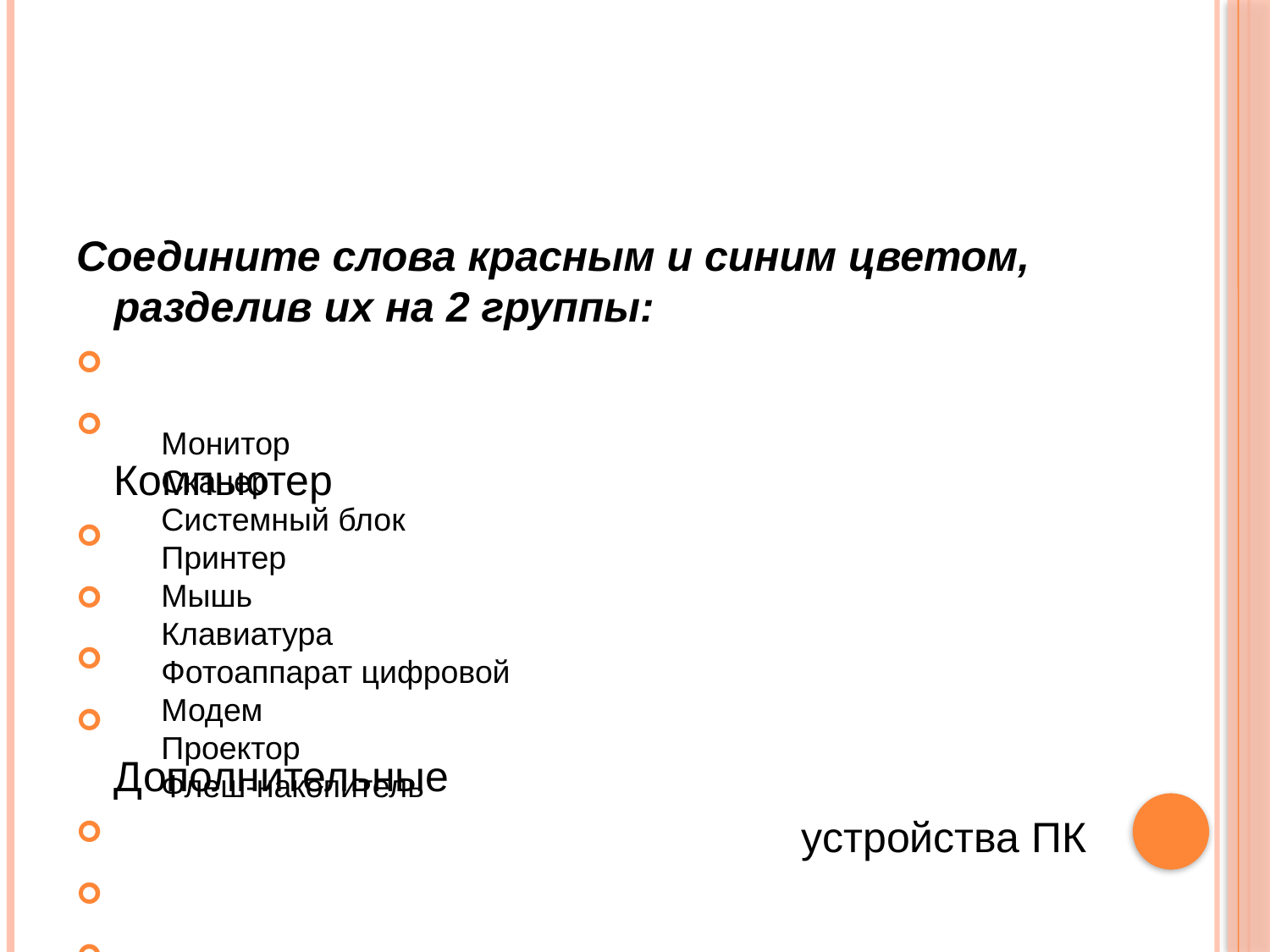

#
Соедините слова красным и синим цветом, разделив их на 2 группы:

                                                                Компьютер

                                                      Дополнительные
                                                          устройства ПК

Монитор
Сканер
Системный блок
Принтер
Мышь
Клавиатура
Фотоаппарат цифровой
Модем
Проектор
Флеш-накопитель